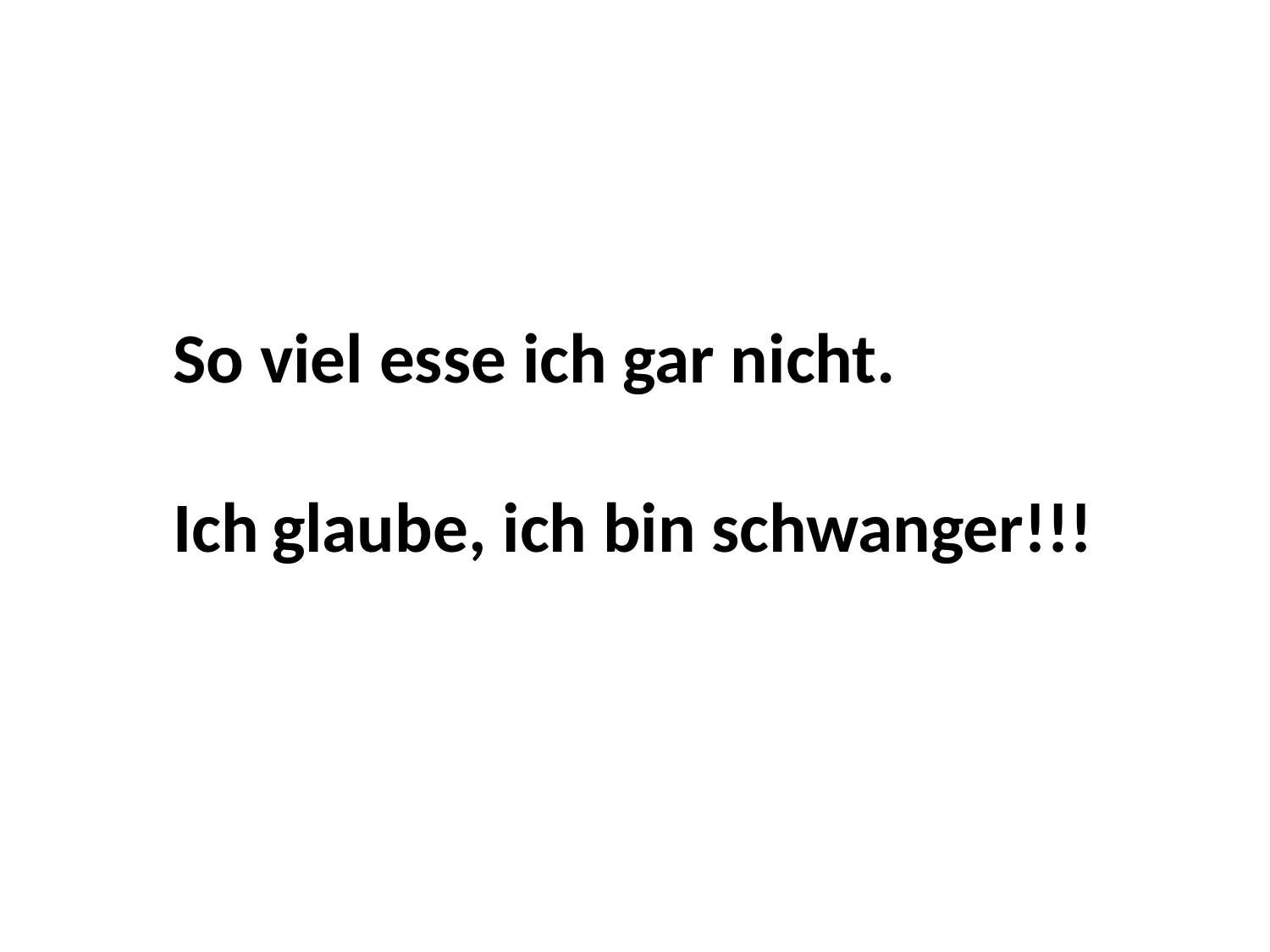

So viel esse ich gar nicht.

Ich glaube, ich bin schwanger!!!